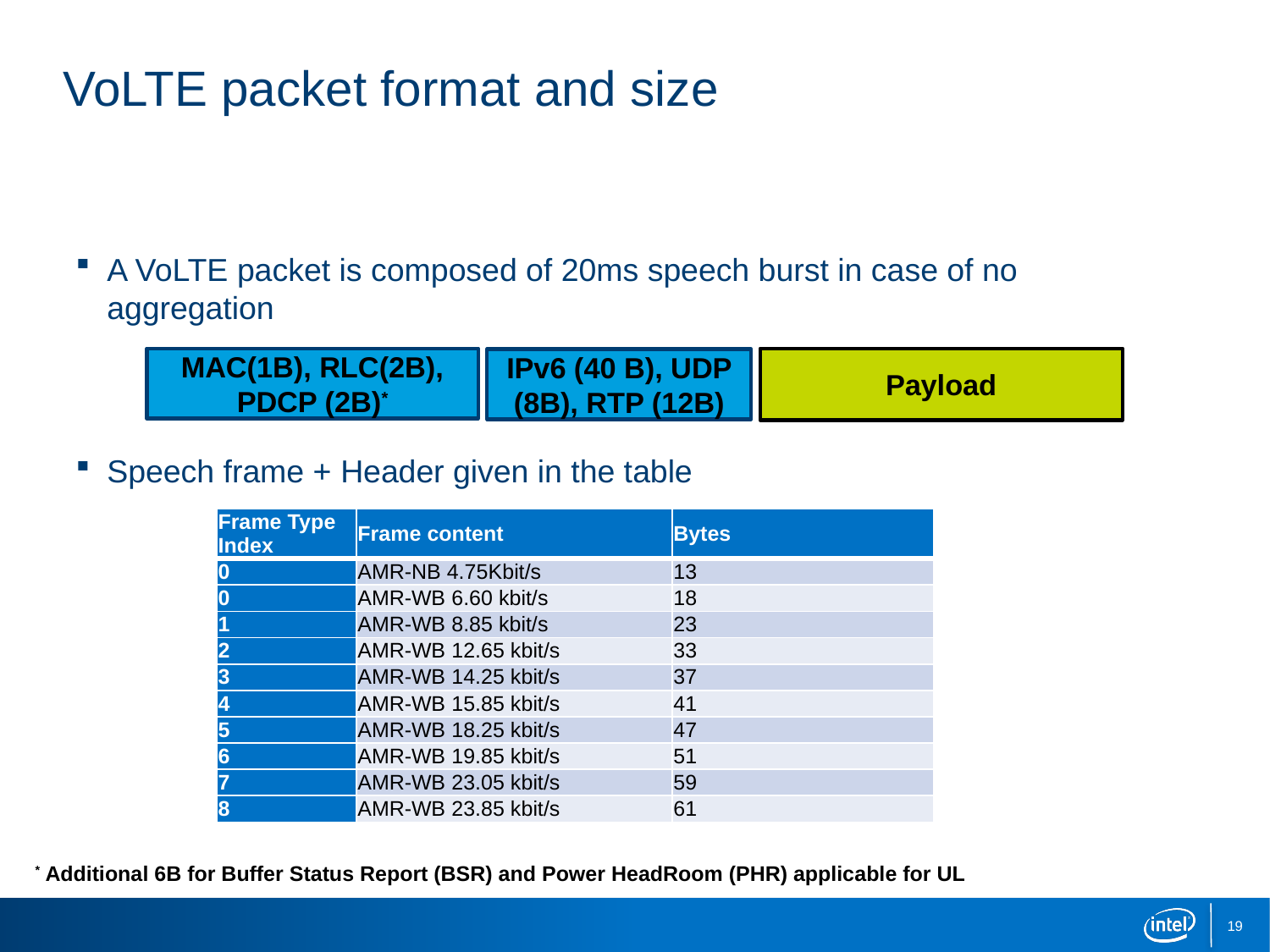

# VoLTE packet format and size
A VoLTE packet is composed of 20ms speech burst in case of no aggregation

Speech frame + Header given in the table

MAC(1B), RLC(2B), PDCP (2B)*
Payload
IPv6 (40 B), UDP (8B), RTP (12B)
| Frame Type Index | Frame content | Bytes |
| --- | --- | --- |
| 0 | AMR-NB 4.75Kbit/s | 13 |
| 0 | AMR-WB 6.60 kbit/s | 18 |
| 1 | AMR-WB 8.85 kbit/s | 23 |
| 2 | AMR-WB 12.65 kbit/s | 33 |
| 3 | AMR-WB 14.25 kbit/s | 37 |
| 4 | AMR-WB 15.85 kbit/s | 41 |
| 5 | AMR-WB 18.25 kbit/s | 47 |
| 6 | AMR-WB 19.85 kbit/s | 51 |
| 7 | AMR-WB 23.05 kbit/s | 59 |
| 8 | AMR-WB 23.85 kbit/s | 61 |
* Additional 6B for Buffer Status Report (BSR) and Power HeadRoom (PHR) applicable for UL
19